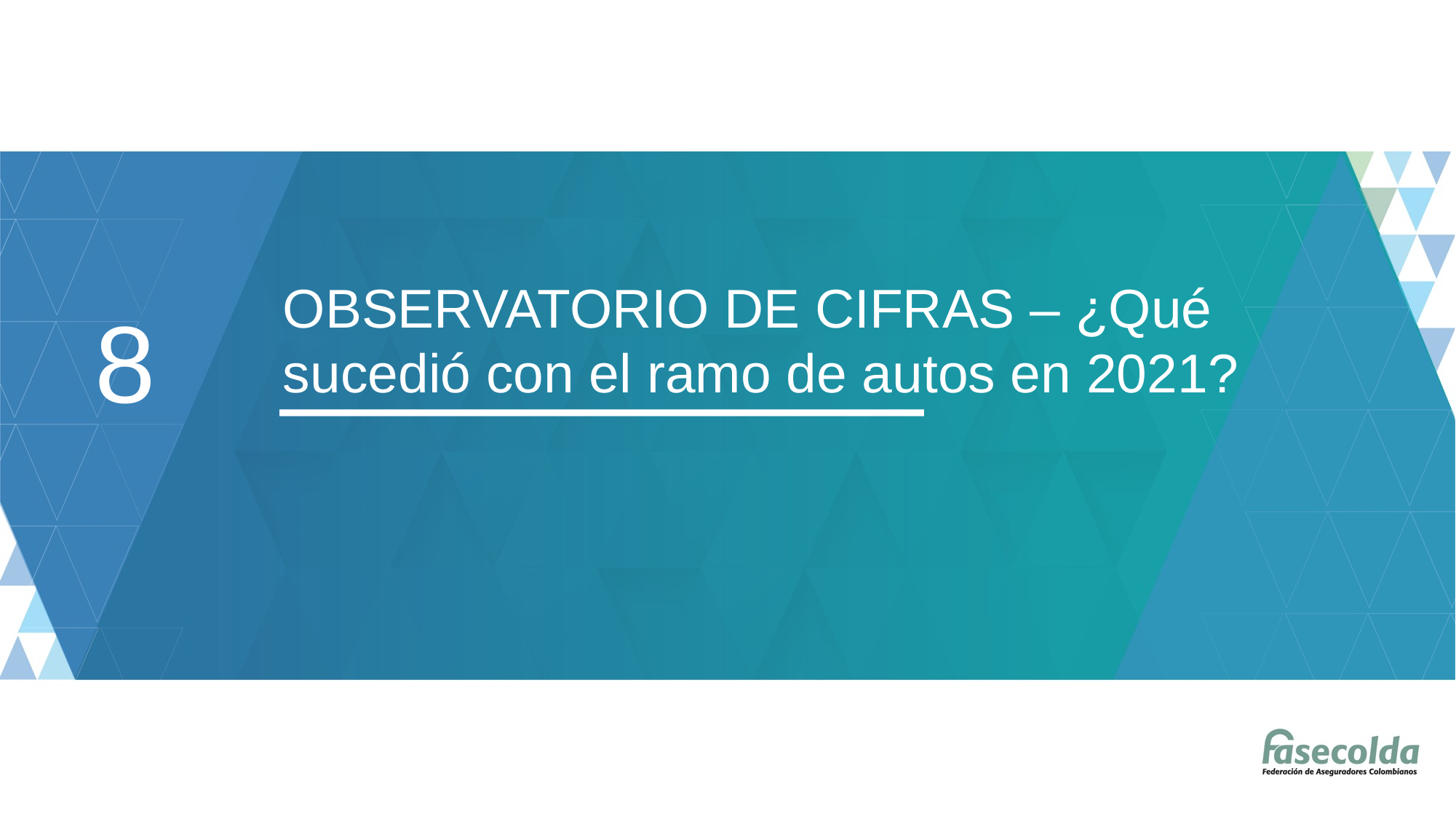

OBSERVATORIO DE CIFRAS – ¿Qué sucedió con el ramo de autos en 2021?

8